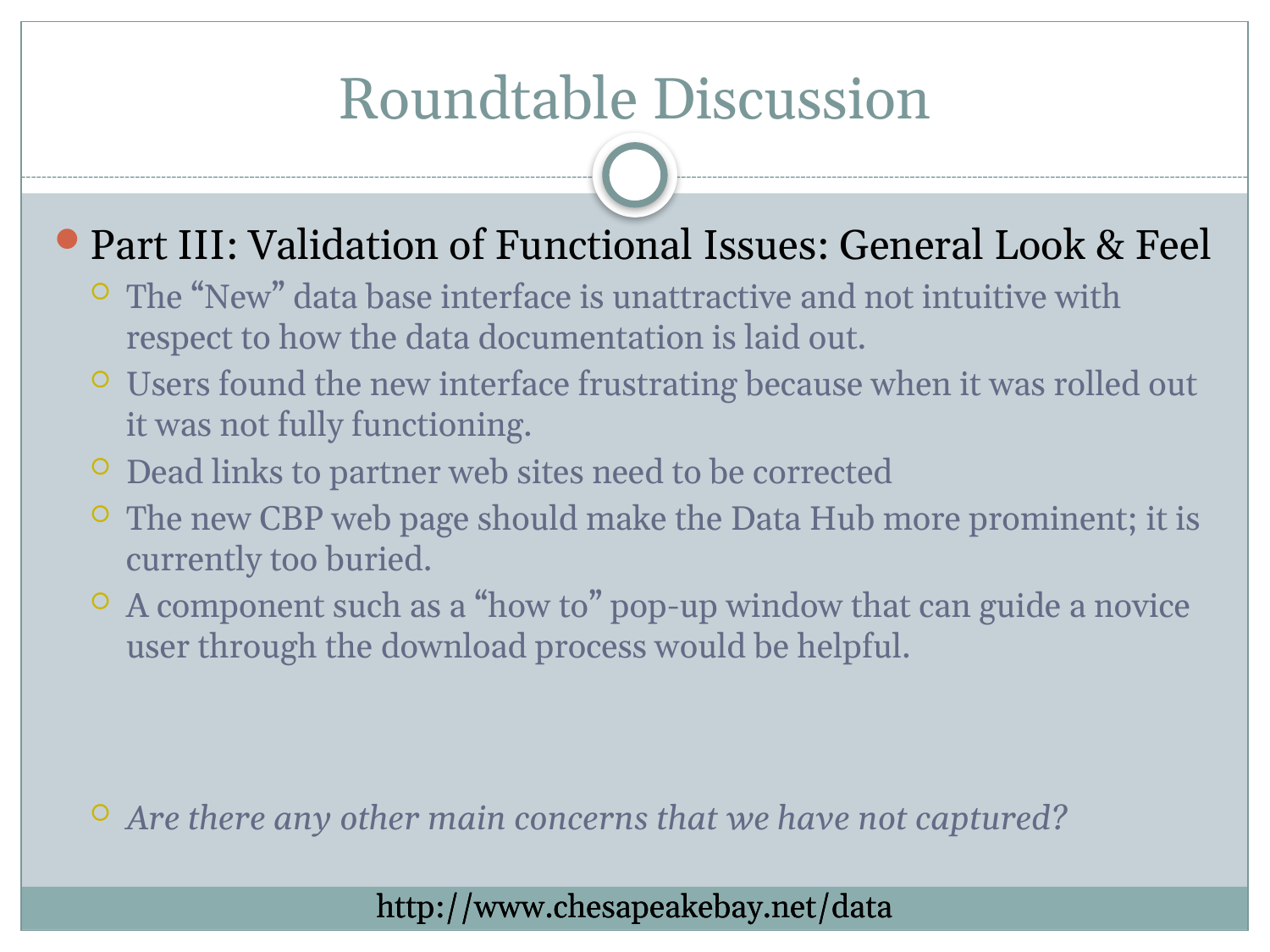

# Roundtable Discussion
Part III: Validation of Functional Issues: General Look & Feel
The “New” data base interface is unattractive and not intuitive with respect to how the data documentation is laid out.
Users found the new interface frustrating because when it was rolled out it was not fully functioning.
Dead links to partner web sites need to be corrected
The new CBP web page should make the Data Hub more prominent; it is currently too buried.
A component such as a “how to” pop-up window that can guide a novice user through the download process would be helpful.

Are there any other main concerns that we have not captured?

http://www.chesapeakebay.net/data